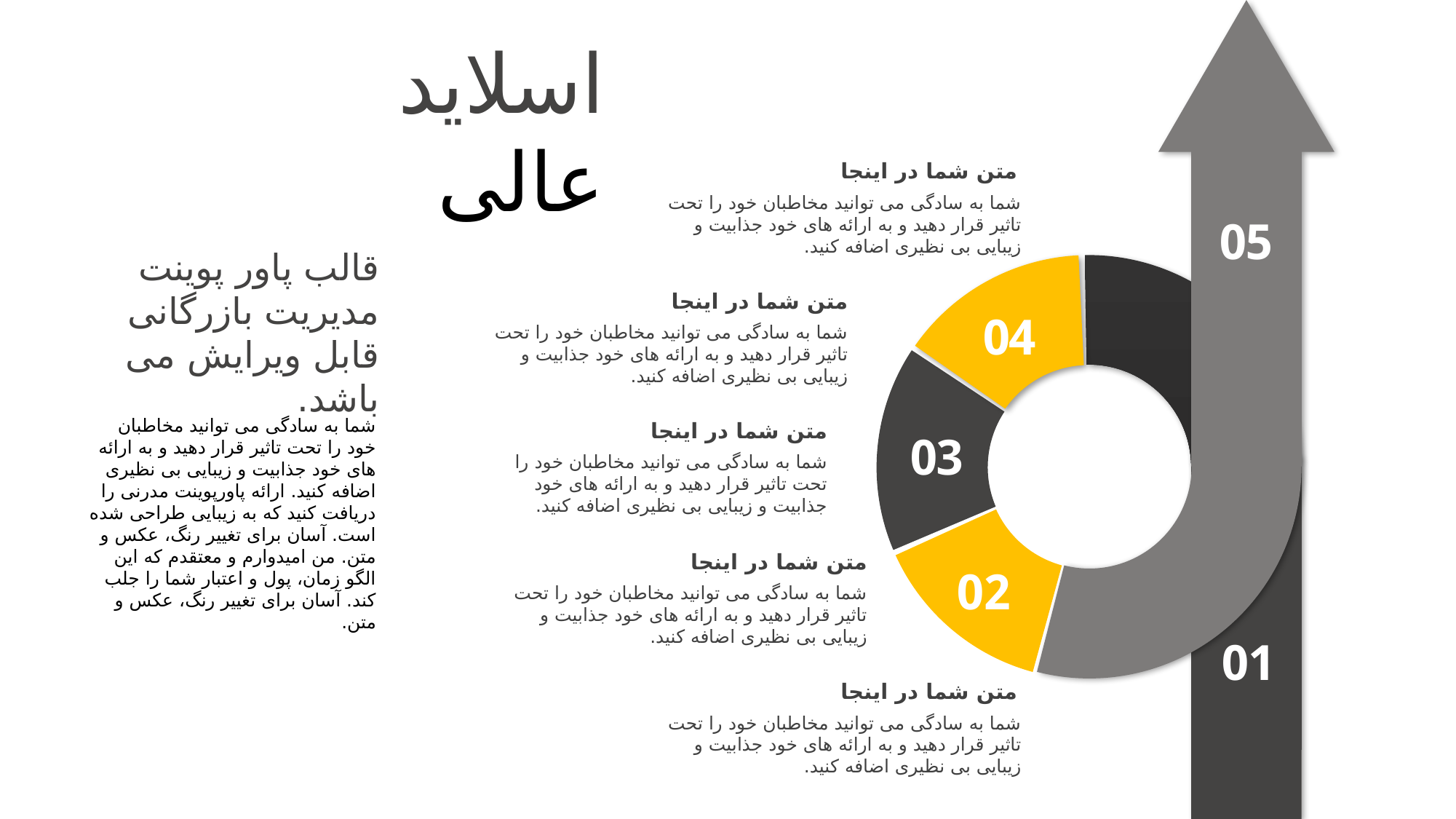

اسلاید
عالی
متن شما در اینجا
شما به سادگی می توانید مخاطبان خود را تحت تاثیر قرار دهید و به ارائه های خود جذابیت و زیبایی بی نظیری اضافه کنید.
05
قالب پاور پوینت مدیریت بازرگانی قابل ویرایش می باشد.
متن شما در اینجا
شما به سادگی می توانید مخاطبان خود را تحت تاثیر قرار دهید و به ارائه های خود جذابیت و زیبایی بی نظیری اضافه کنید.
04
شما به سادگی می توانید مخاطبان خود را تحت تاثیر قرار دهید و به ارائه های خود جذابیت و زیبایی بی نظیری اضافه کنید. ارائه پاورپوینت مدرنی را دریافت کنید که به زیبایی طراحی شده است. آسان برای تغییر رنگ، عکس و متن. من امیدوارم و معتقدم که این الگو زمان، پول و اعتبار شما را جلب کند. آسان برای تغییر رنگ، عکس و متن.
متن شما در اینجا
شما به سادگی می توانید مخاطبان خود را تحت تاثیر قرار دهید و به ارائه های خود جذابیت و زیبایی بی نظیری اضافه کنید.
03
متن شما در اینجا
شما به سادگی می توانید مخاطبان خود را تحت تاثیر قرار دهید و به ارائه های خود جذابیت و زیبایی بی نظیری اضافه کنید.
02
01
متن شما در اینجا
شما به سادگی می توانید مخاطبان خود را تحت تاثیر قرار دهید و به ارائه های خود جذابیت و زیبایی بی نظیری اضافه کنید.